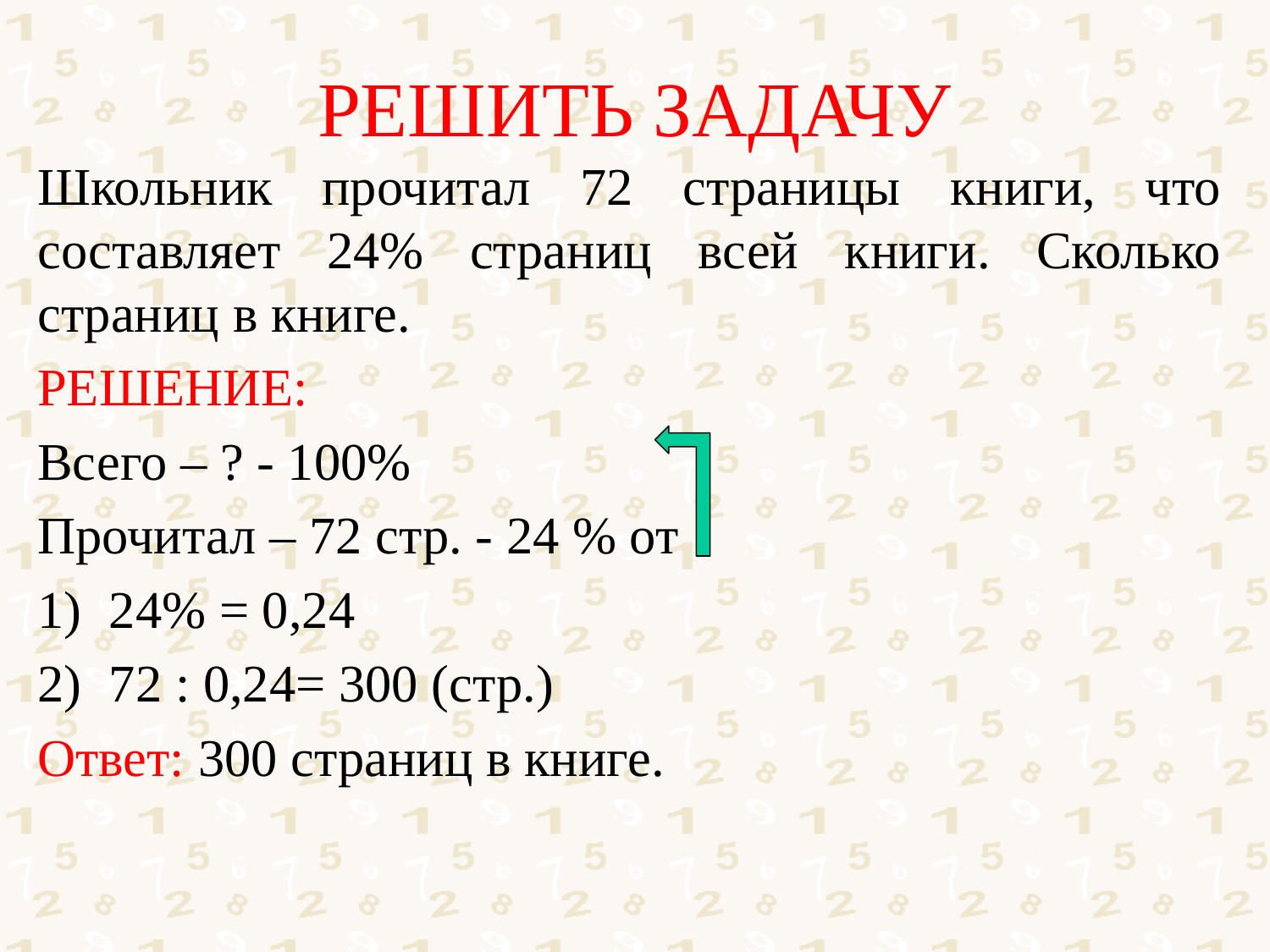

# РЕШИТЬ ЗАДАЧУ
Школьник прочитал 72 страницы книги, что составляет 24% страниц всей книги. Сколько страниц в книге.
РЕШЕНИЕ:
Всего – ? - 100%
Прочитал – 72 стр. - 24 % от
24% = 0,24
72 : 0,24= 300 (стр.)
Ответ: 300 страниц в книге.